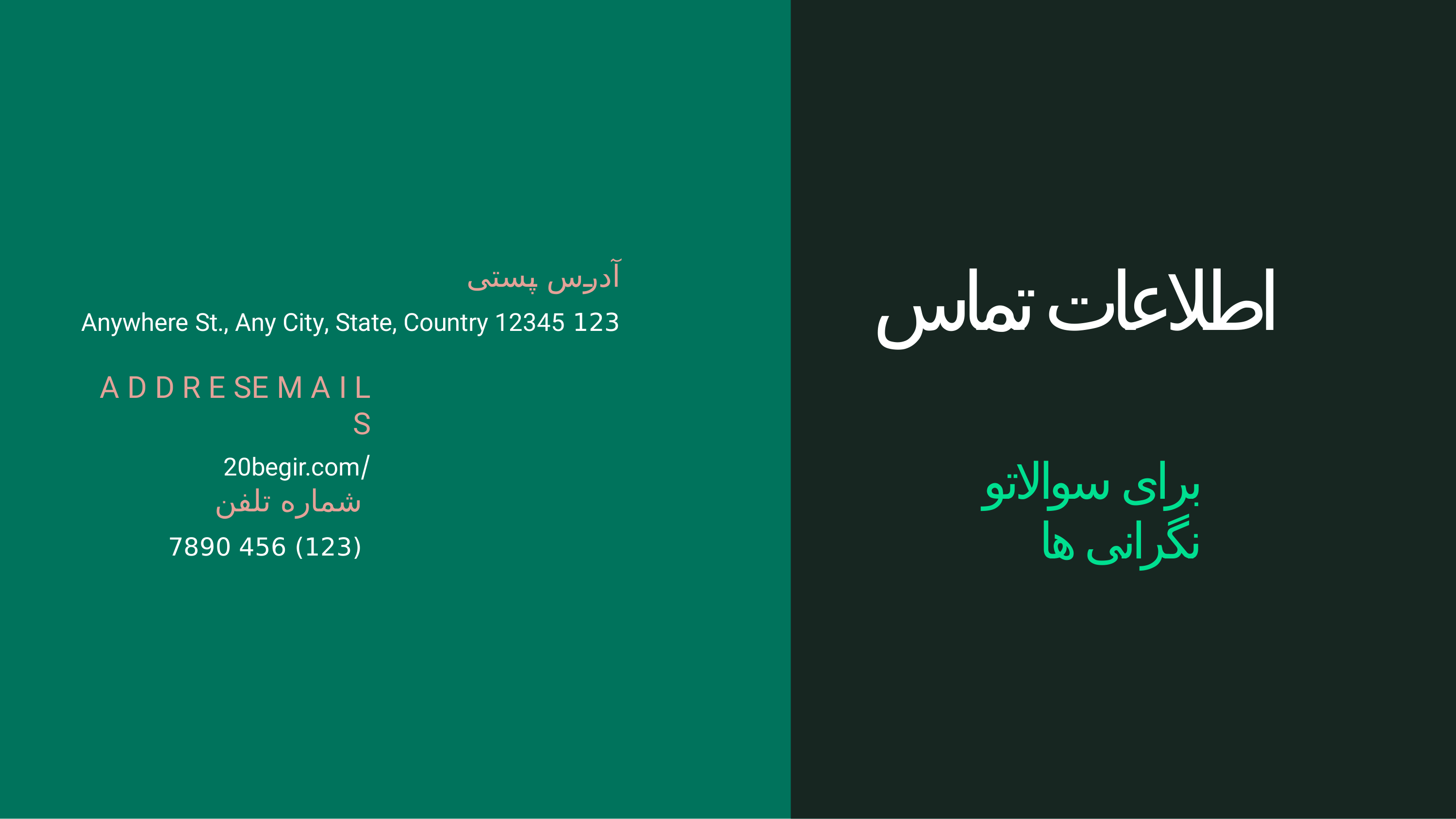

آدرس پستی
123 Anywhere St., Any City, State, Country 12345
# اطلاعات تماس
E M A I L	A D D R E S S
/20begir.com
برای سوالاتو نگرانی ها
شماره تلفن
(123) 456 7890